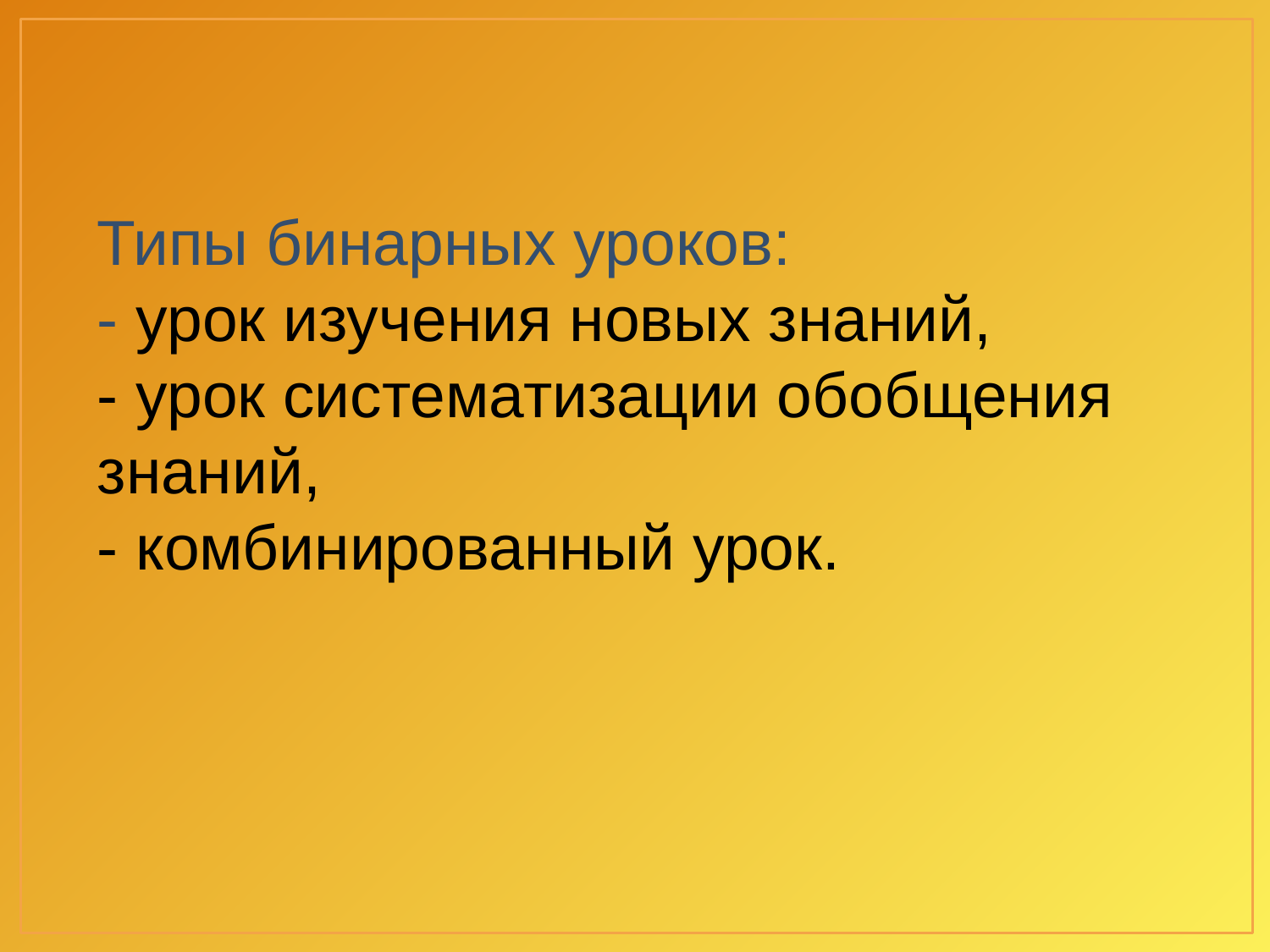

Типы бинарных уроков:
- урок изучения новых знаний,
- урок систематизации обобщения знаний,
- комбинированный урок.